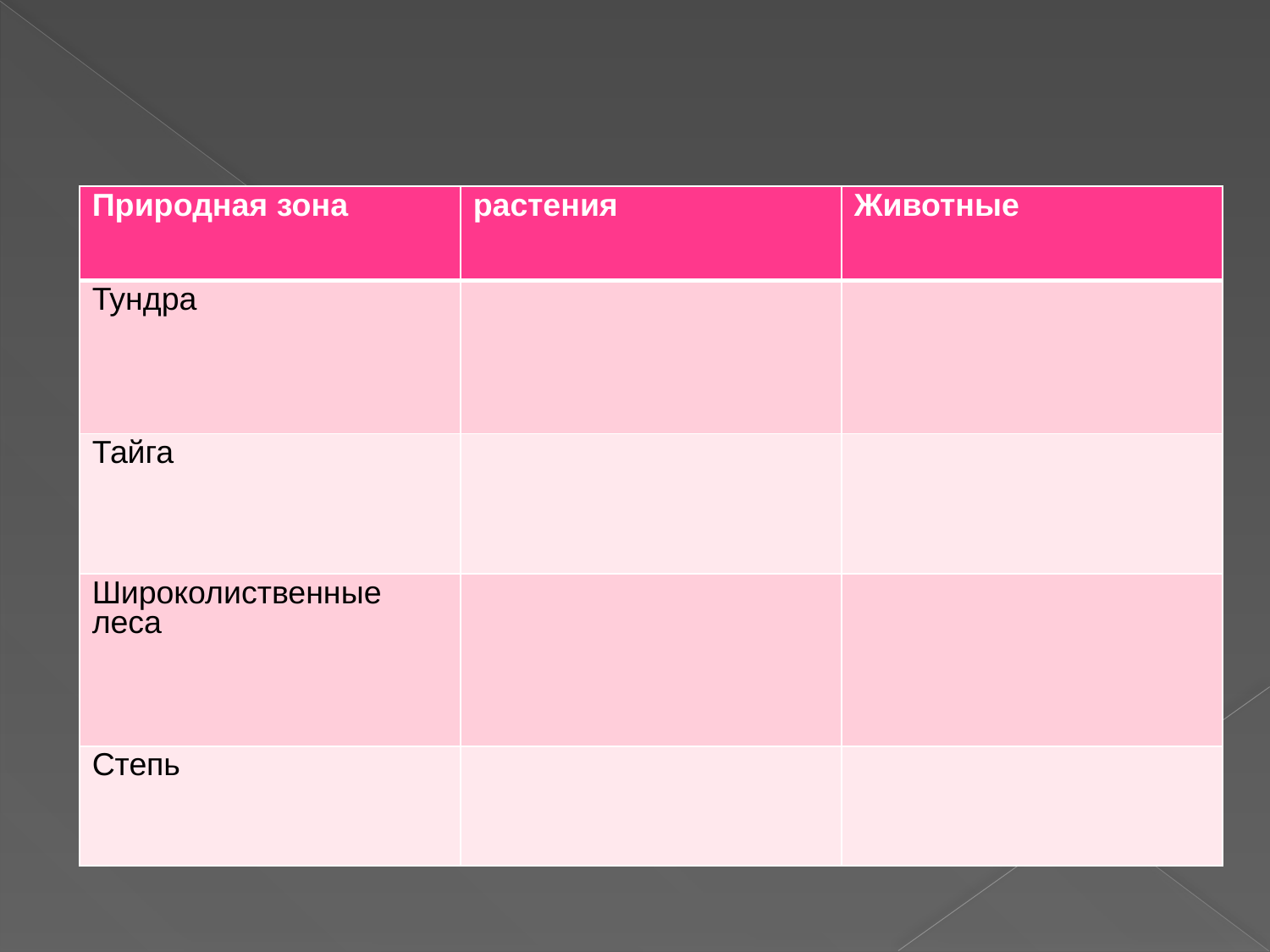

| Природная зона | растения | Животные |
| --- | --- | --- |
| Тундра |  |  |
| Тайга |  |  |
| Широколиственные леса |  |  |
| Степь |  |  |